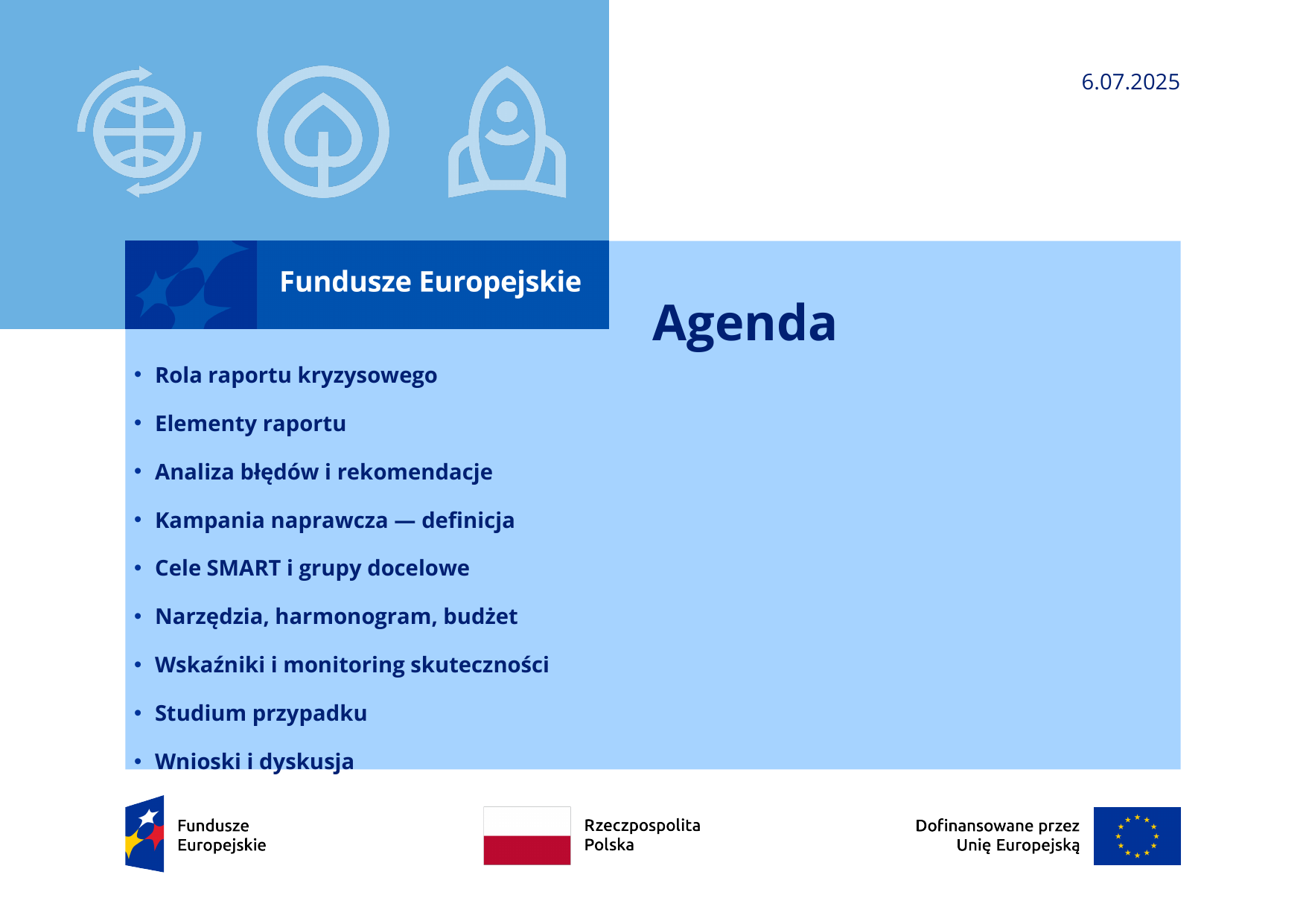

6.07.2025
# Agenda
Rola raportu kryzysowego
Elementy raportu
Analiza błędów i rekomendacje
Kampania naprawcza — definicja
Cele SMART i grupy docelowe
Narzędzia, harmonogram, budżet
Wskaźniki i monitoring skuteczności
Studium przypadku
Wnioski i dyskusja